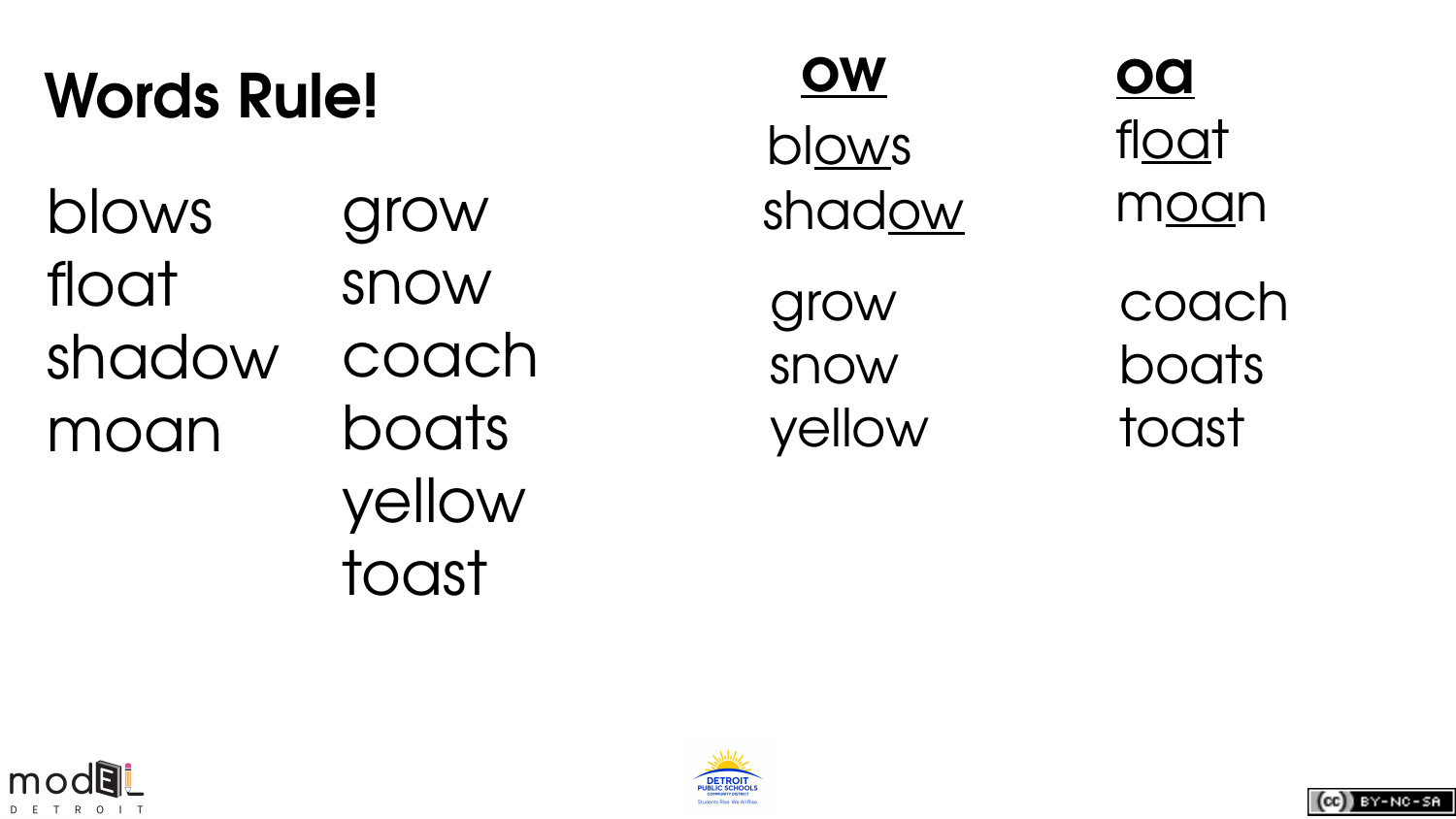

ow
  blows
  shadow
oa
float
moan
# Words Rule!

grow
snow
coach
boats
yellow
toast
blows
float
shadow
moan
grow		    coach
snow		    boats
yellow	    toast